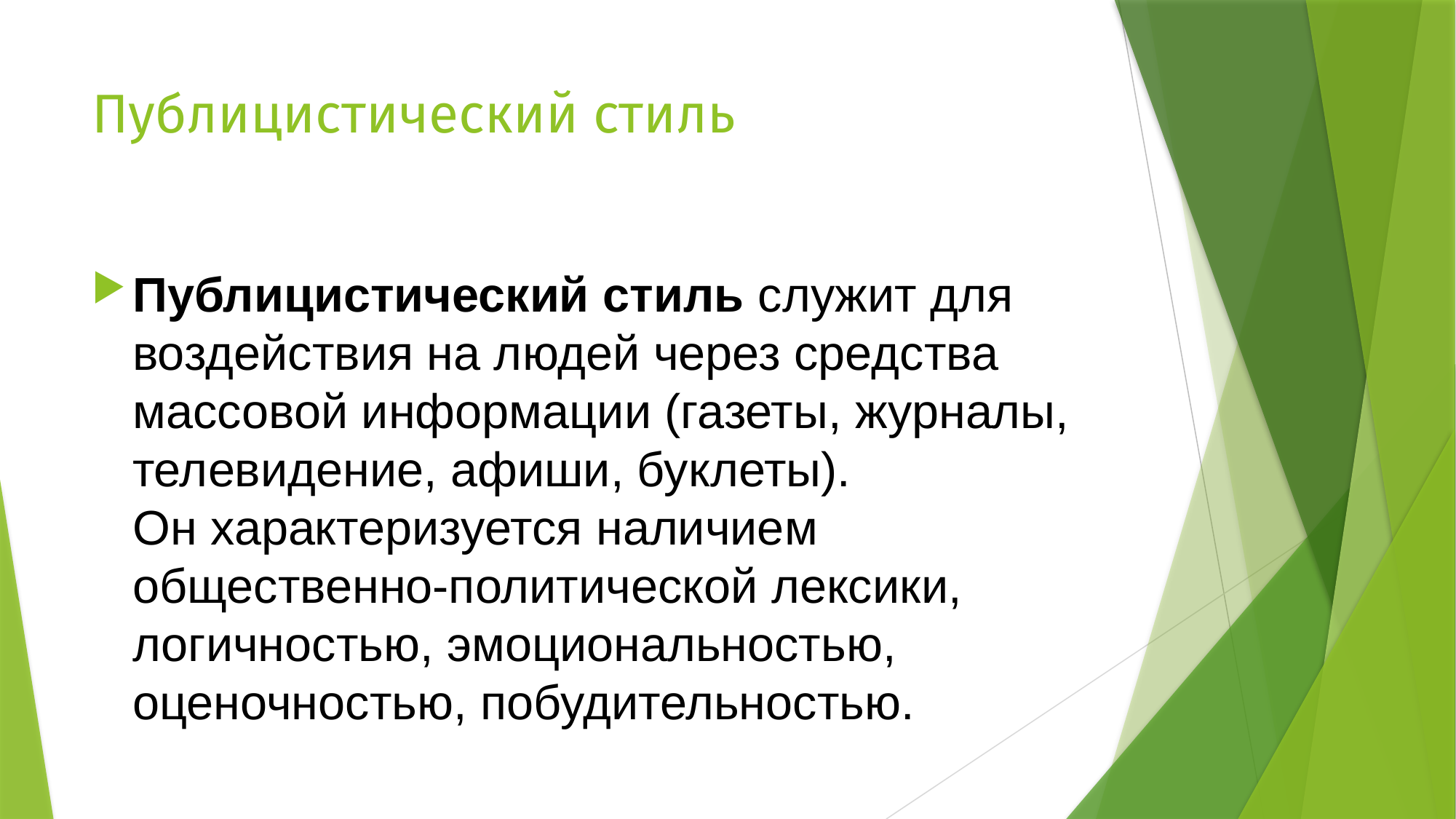

# Публицистический стиль
Публицистический стиль служит для воздействия на людей через средства массовой информации (газеты, журналы, телевидение, афиши, буклеты).
Он характеризуется наличием общественно-политической лексики, логичностью, эмоциональностью, оценочностью, побудительностью.